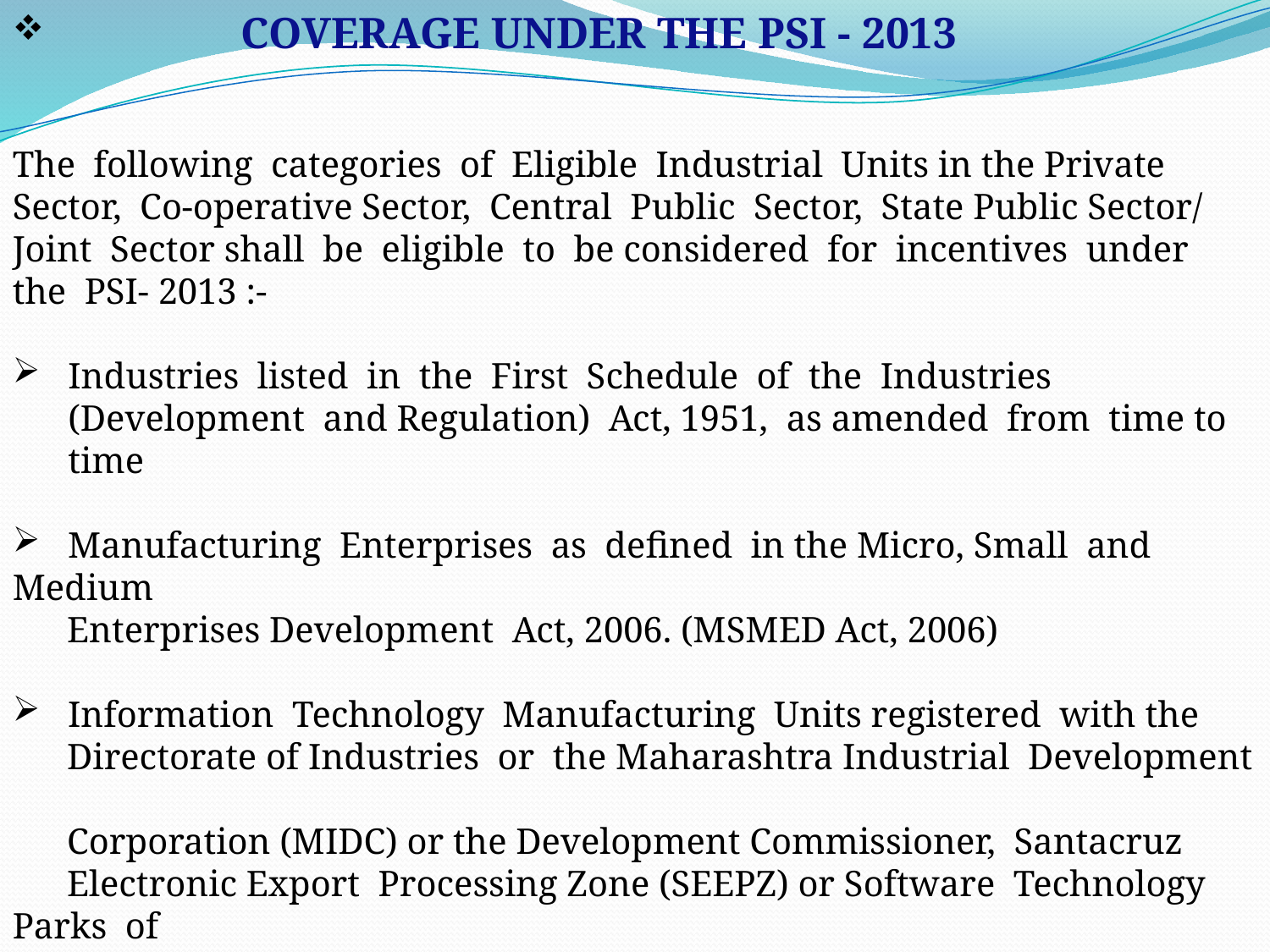

COVERAGE UNDER THE PSI - 2013

The  following  categories  of  Eligible  Industrial  Units in the Private Sector,  Co-operative Sector,  Central  Public  Sector,  State Public Sector/ Joint  Sector shall  be  eligible  to  be considered  for  incentives  under  the  PSI- 2013 :-

Industries  listed  in  the  First  Schedule  of  the  Industries  (Development  and Regulation)  Act, 1951,  as amended  from  time to time

   Manufacturing  Enterprises  as  defined  in the Micro, Small  and  Medium
      Enterprises Development  Act, 2006. (MSMED Act, 2006)

   Information  Technology  Manufacturing  Units registered  with the
      Directorate of Industries  or  the Maharashtra Industrial  Development
      Corporation (MIDC) or the Development Commissioner,  Santacruz
      Electronic Export  Processing Zone (SEEPZ) or Software  Technology  Parks  of
      India (STPI)  in the State.

 WWW.INDUSTRIALSUBSIDY.COM                                   BY CA G.B.MODI